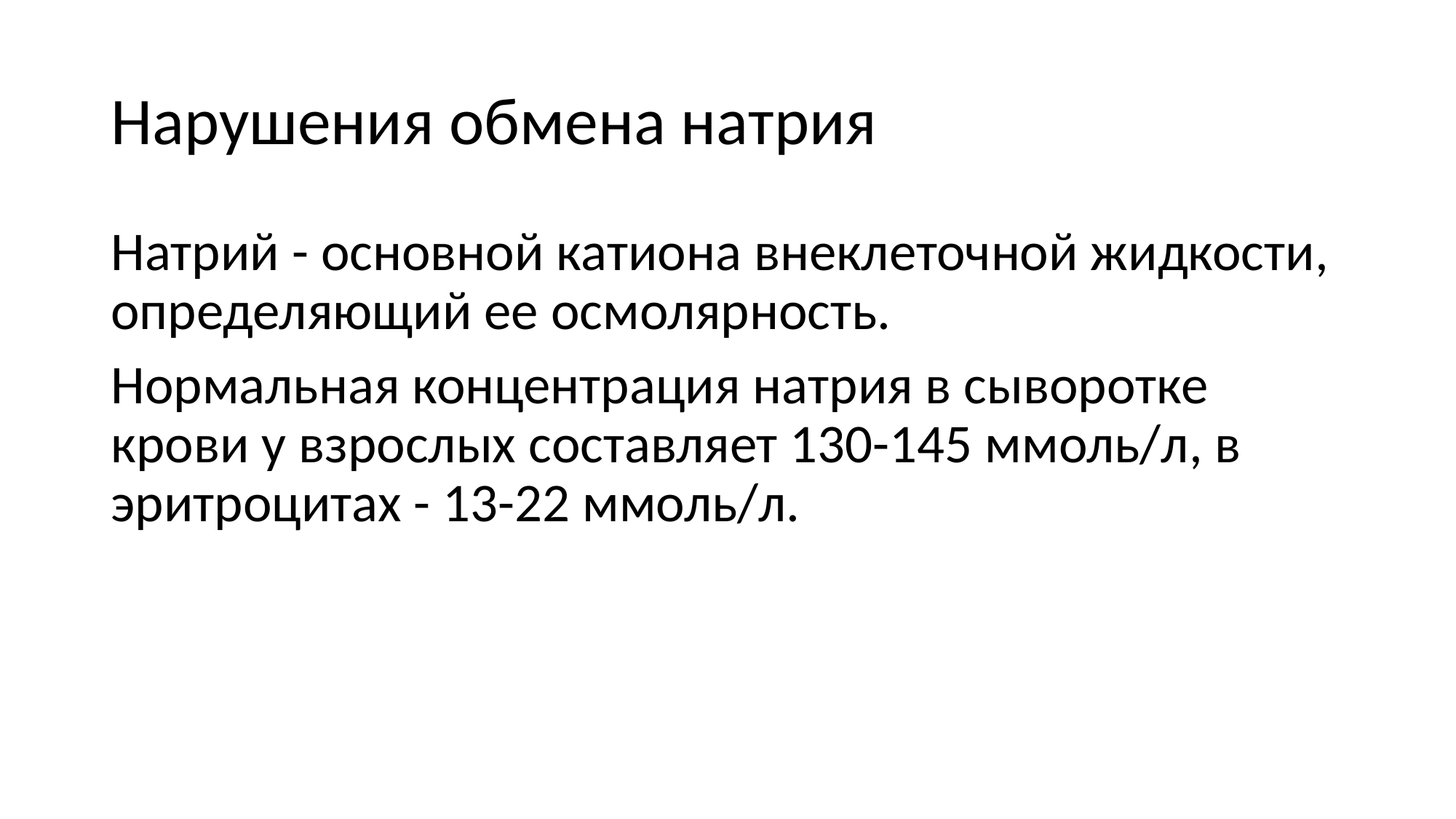

# Нарушения обмена натрия
Натрий - основной катиона внеклеточной жидкости, определяющий ее осмолярность.
Нормальная концентрация натрия в сыворотке крови у взрослых составляет 130-145 ммоль/л, в эритроцитах - 13-22 ммоль/л.